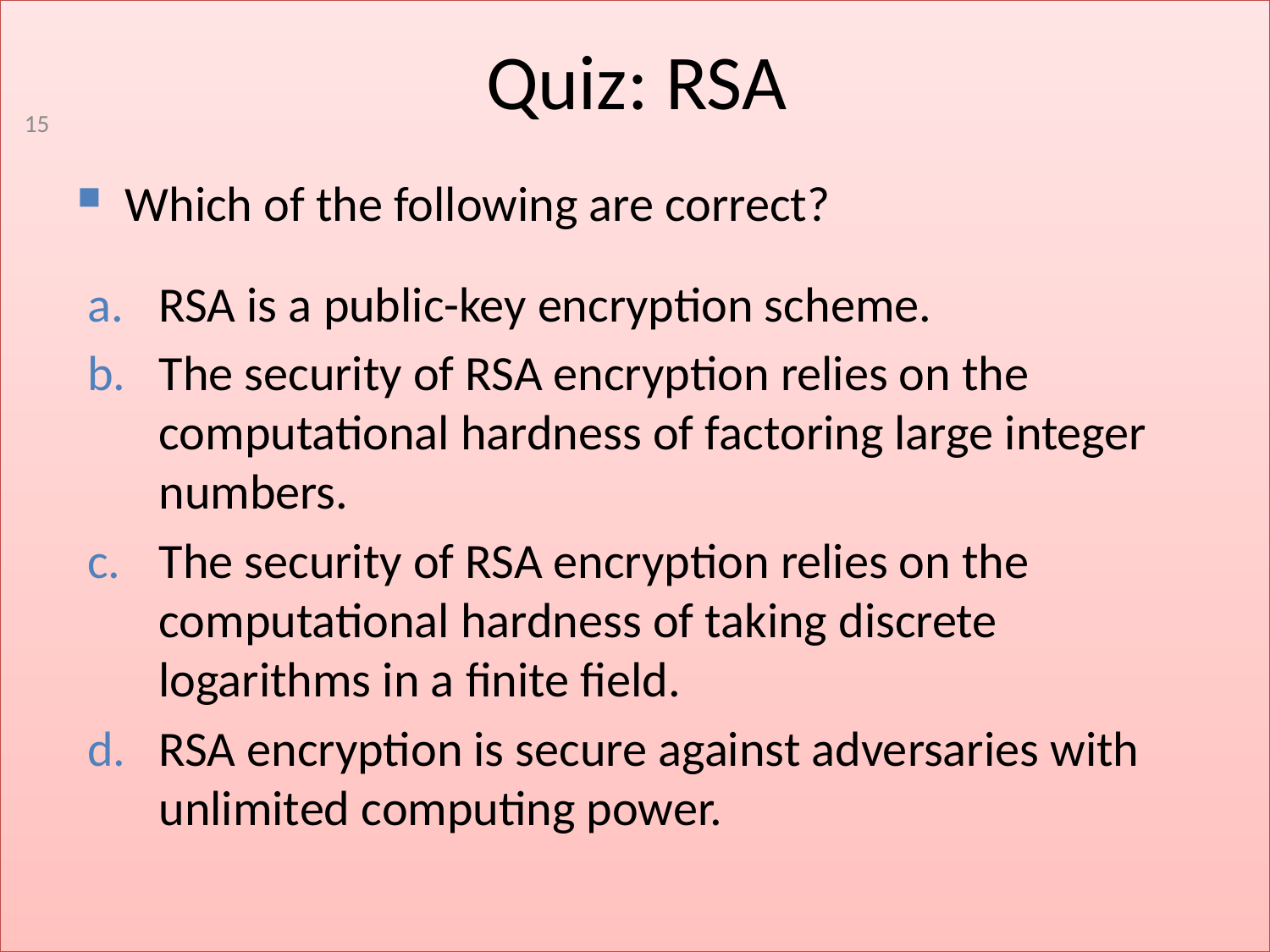

# Quiz: RSA
15
Which of the following are correct?

RSA is a public-key encryption scheme.
The security of RSA encryption relies on the computational hardness of factoring large integer numbers.
The security of RSA encryption relies on the computational hardness of taking discrete logarithms in a finite field.
RSA encryption is secure against adversaries with unlimited computing power.